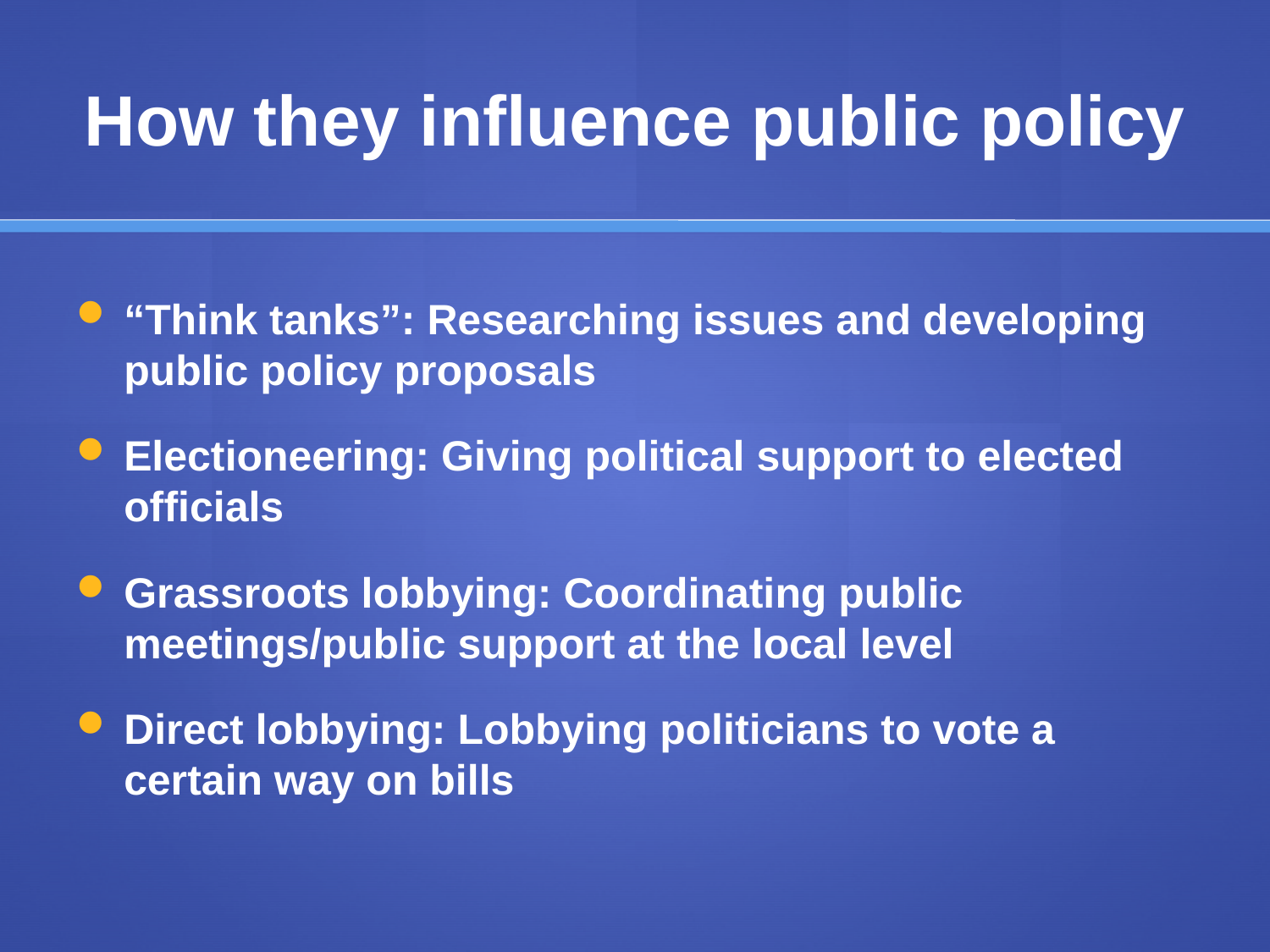

# How they influence public policy
“Think tanks”: Researching issues and developing public policy proposals
Electioneering: Giving political support to elected officials
Grassroots lobbying: Coordinating public meetings/public support at the local level
Direct lobbying: Lobbying politicians to vote a certain way on bills